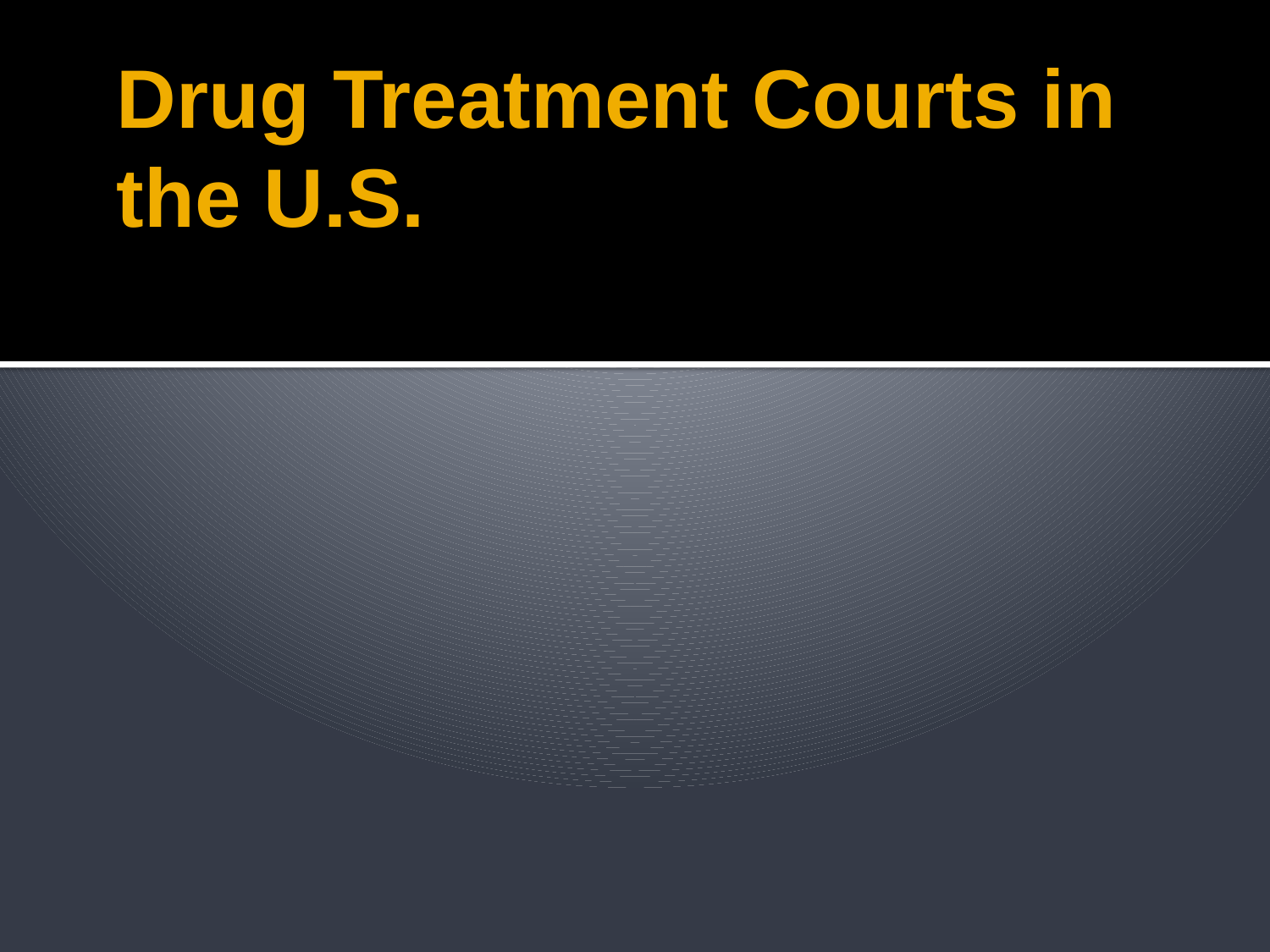

# Drug Treatment Courts in the U.S.